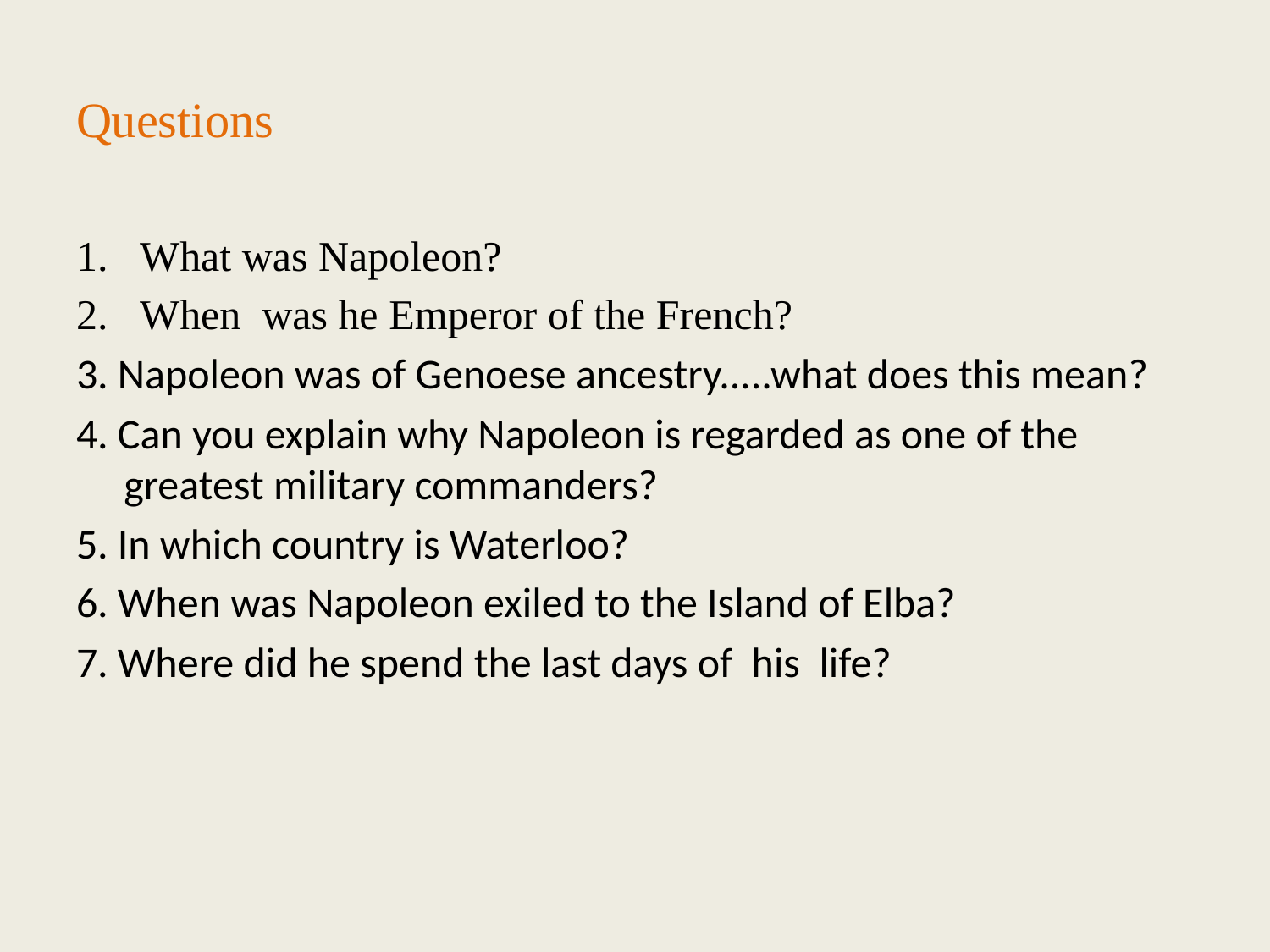

# Questions
What was Napoleon?
When  was he Emperor of the French?
3. Napoleon was of Genoese ancestry.....what does this mean?
4. Can you explain why Napoleon is regarded as one of the greatest military commanders?
5. In which country is Waterloo?
6. When was Napoleon exiled to the Island of Elba?
7. Where did he spend the last days of  his  life?